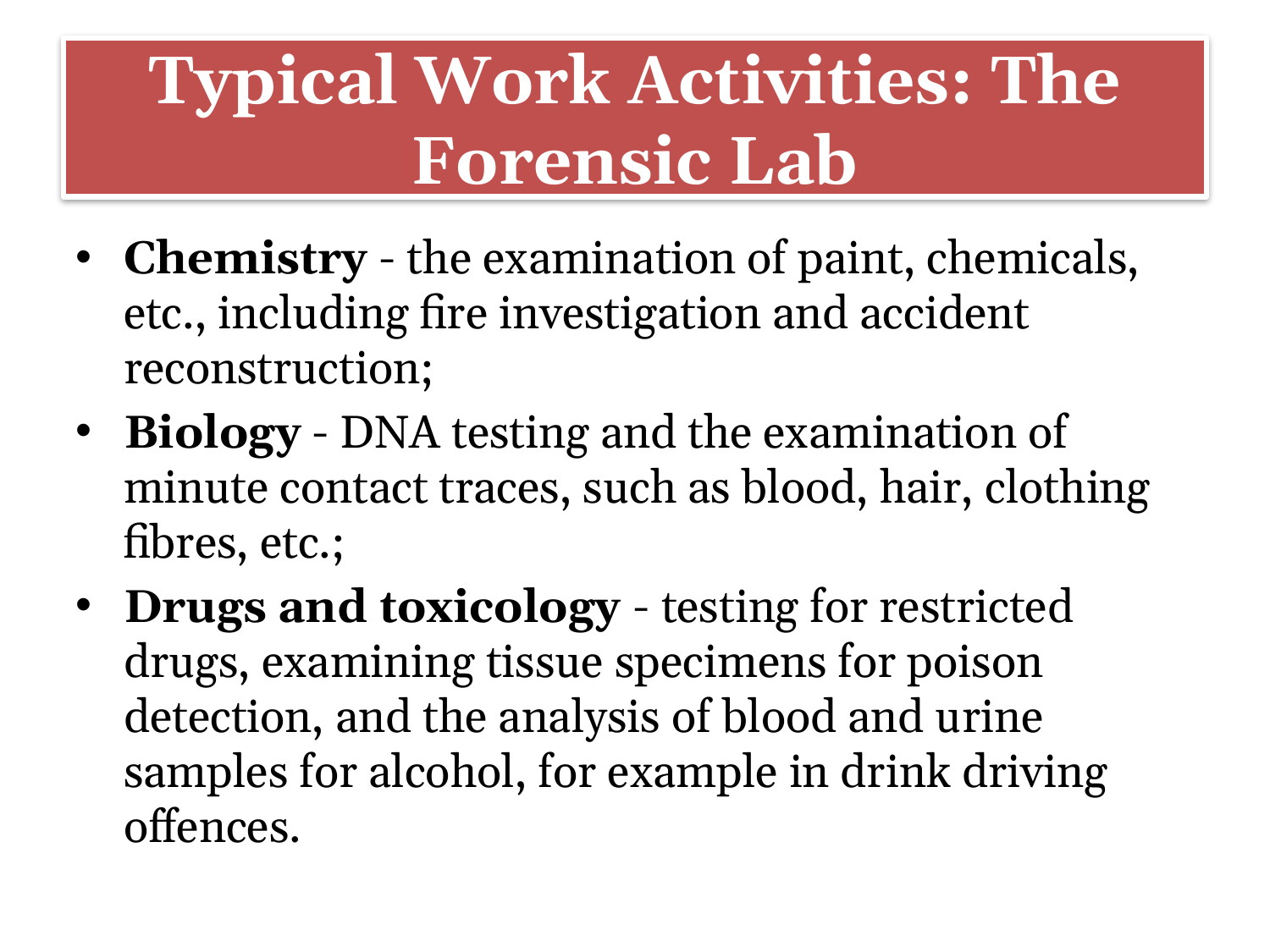

# Typical Work Activities: The Forensic Lab
Chemistry - the examination of paint, chemicals, etc., including fire investigation and accident reconstruction;
Biology - DNA testing and the examination of minute contact traces, such as blood, hair, clothing fibres, etc.;
Drugs and toxicology - testing for restricted drugs, examining tissue specimens for poison detection, and the analysis of blood and urine samples for alcohol, for example in drink driving offences.